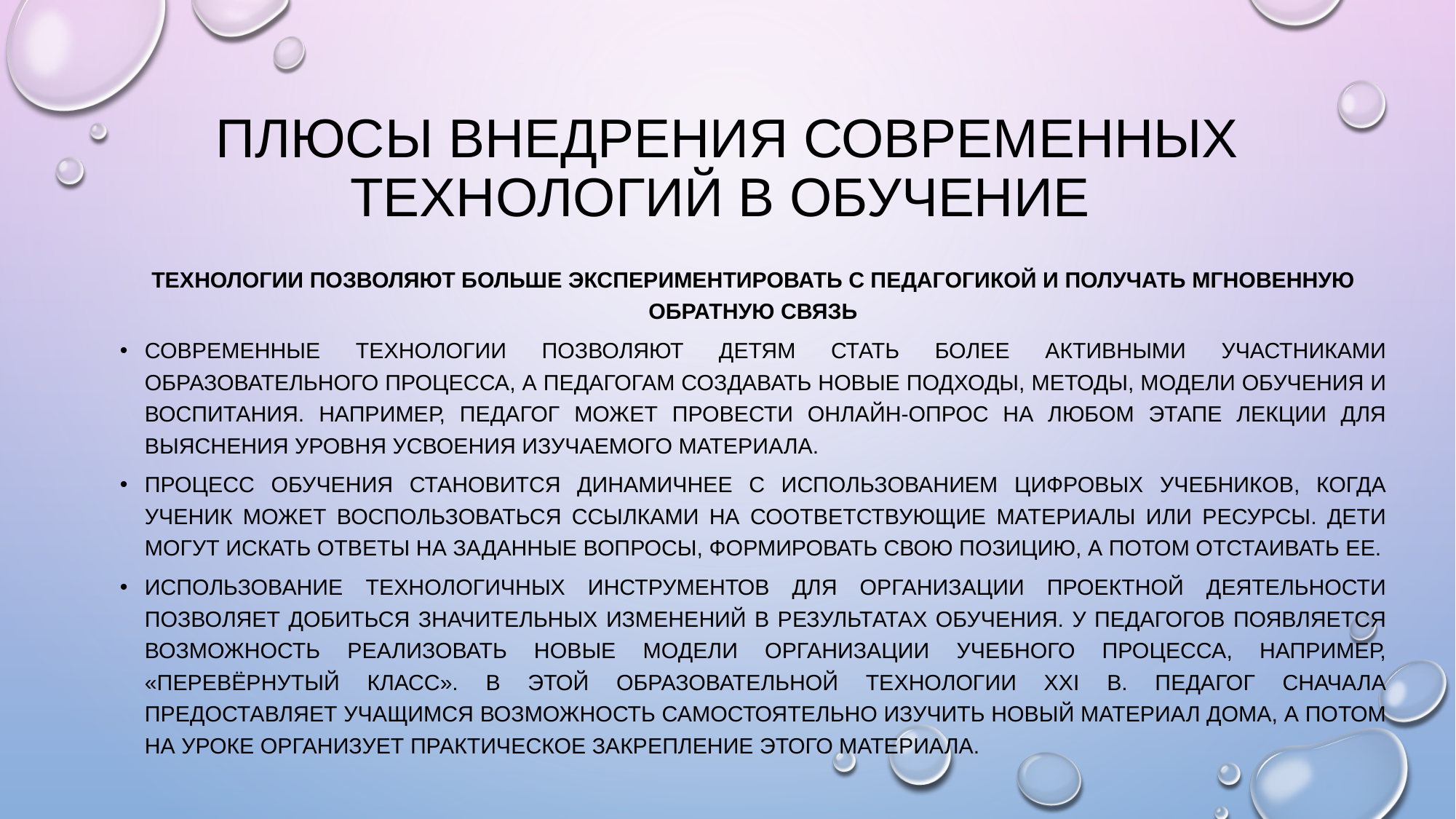

# Плюсы внедрения современных технологий в обучение

Технологии позволяют больше экспериментировать с педагогикой и получать мгновенную обратную связь
Современные технологии позволяют детям стать более активными участниками образовательного процесса, а педагогам создавать новые подходы, методы, модели обучения и воспитания. Например, педагог может провести онлайн-опрос на любом этапе лекции для выяснения уровня усвоения изучаемого материала.
Процесс обучения становится динамичнее с использованием цифровых учебников, когда ученик может воспользоваться ссылками на соответствующие материалы или ресурсы. Дети могут искать ответы на заданные вопросы, формировать свою позицию, а потом отстаивать ее.
Использование технологичных инструментов для организации проектной деятельности позволяет добиться значительных изменений в результатах обучения. У педагогов появляется возможность реализовать новые модели организации учебного процесса, например, «перевёрнутый класс». В этой образовательной технологии XXI в. педагог сначала предоставляет учащимся возможность самостоятельно изучить новый материал дома, а потом на уроке организует практическое закрепление этого материала.